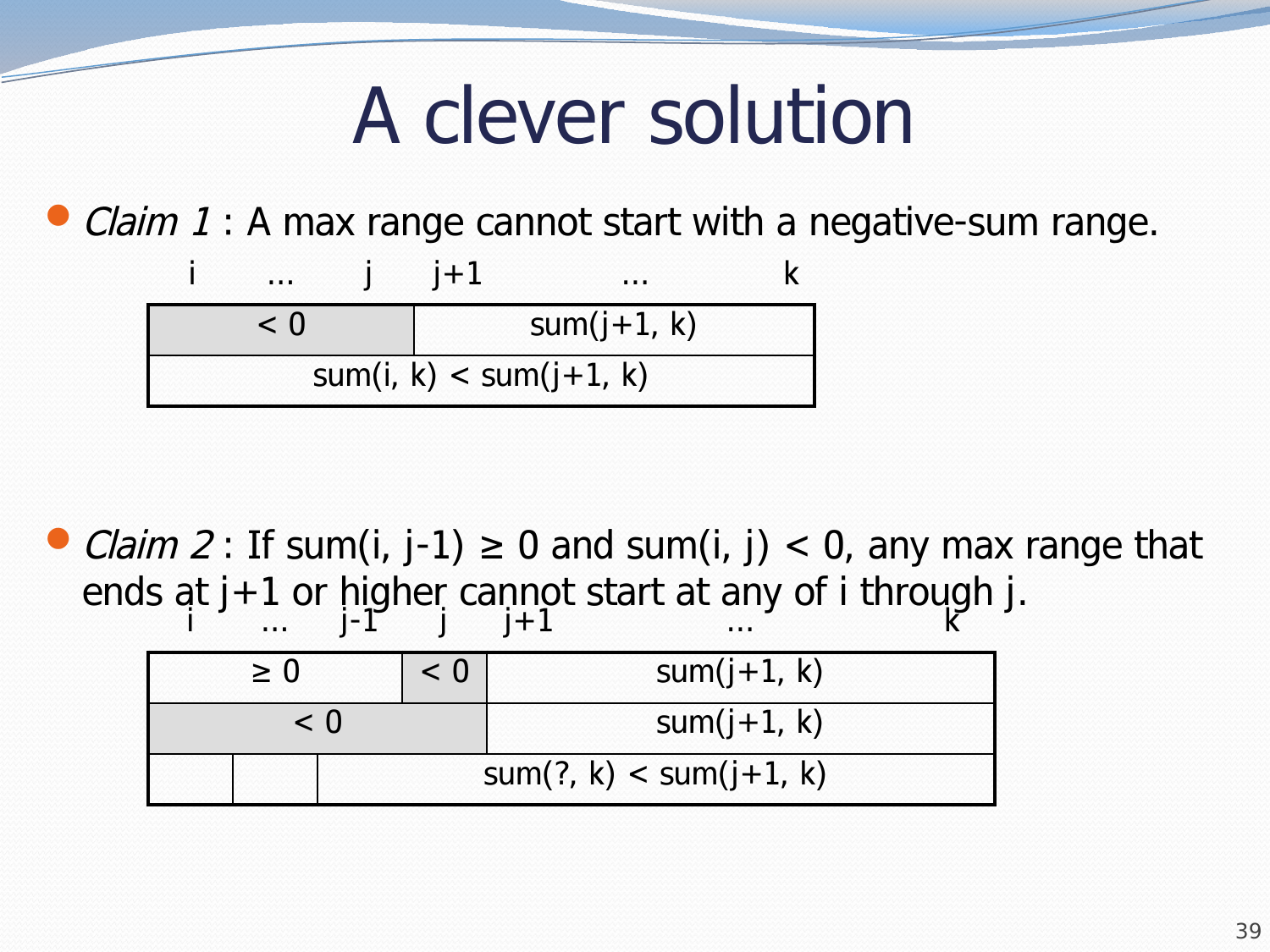

# A clever solution
Claim 1 : A max range cannot start with a negative-sum range.

Claim 2 : If sum(i, j-1) ≥ 0 and sum(i, j) < 0, any max range that ends at j+1 or higher cannot start at any of i through j.

Together, these observations lead to a very clever algorithm...
| i | ... | j | j+1 | ... | k |
| --- | --- | --- | --- | --- | --- |
| < 0 |  |  | sum(j+1, k) |  |  |
| sum(i, k) < sum(j+1, k) |  |  |  |  |  |
| i | ... | j-1 | j | j+1 | ... | k |
| --- | --- | --- | --- | --- | --- | --- |
| ≥ 0 |  |  | < 0 | sum(j+1, k) |  |  |
| < 0 |  |  |  | sum(j+1, k) |  |  |
|  |  | sum(?, k) < sum(j+1, k) |  |  |  |  |